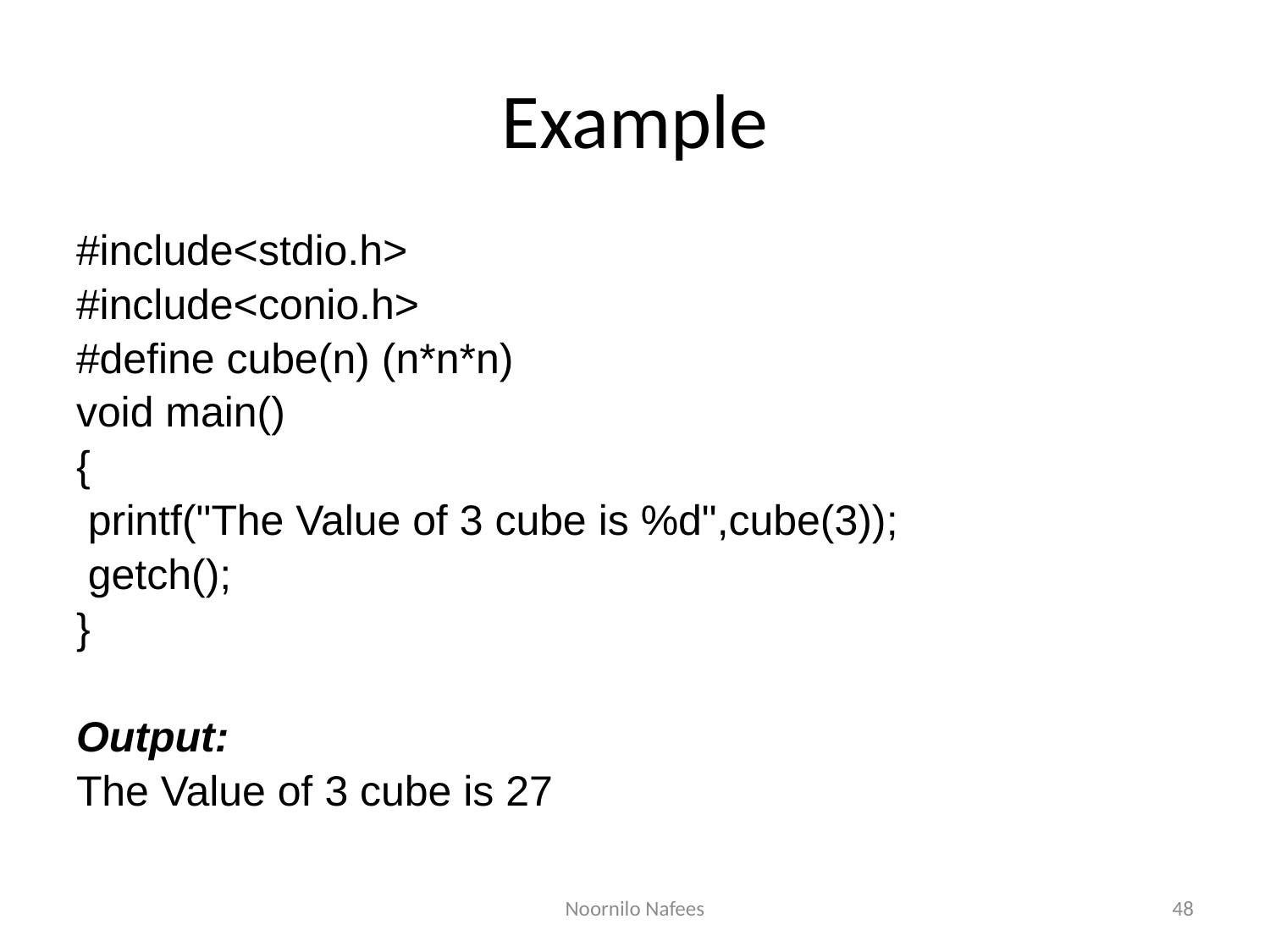

# Example
#include<stdio.h>
#include<conio.h>
#define cube(n) (n*n*n)
void main()
{
 printf("The Value of 3 cube is %d",cube(3));
 getch();
}

Output:
The Value of 3 cube is 27

Noornilo Nafees
48